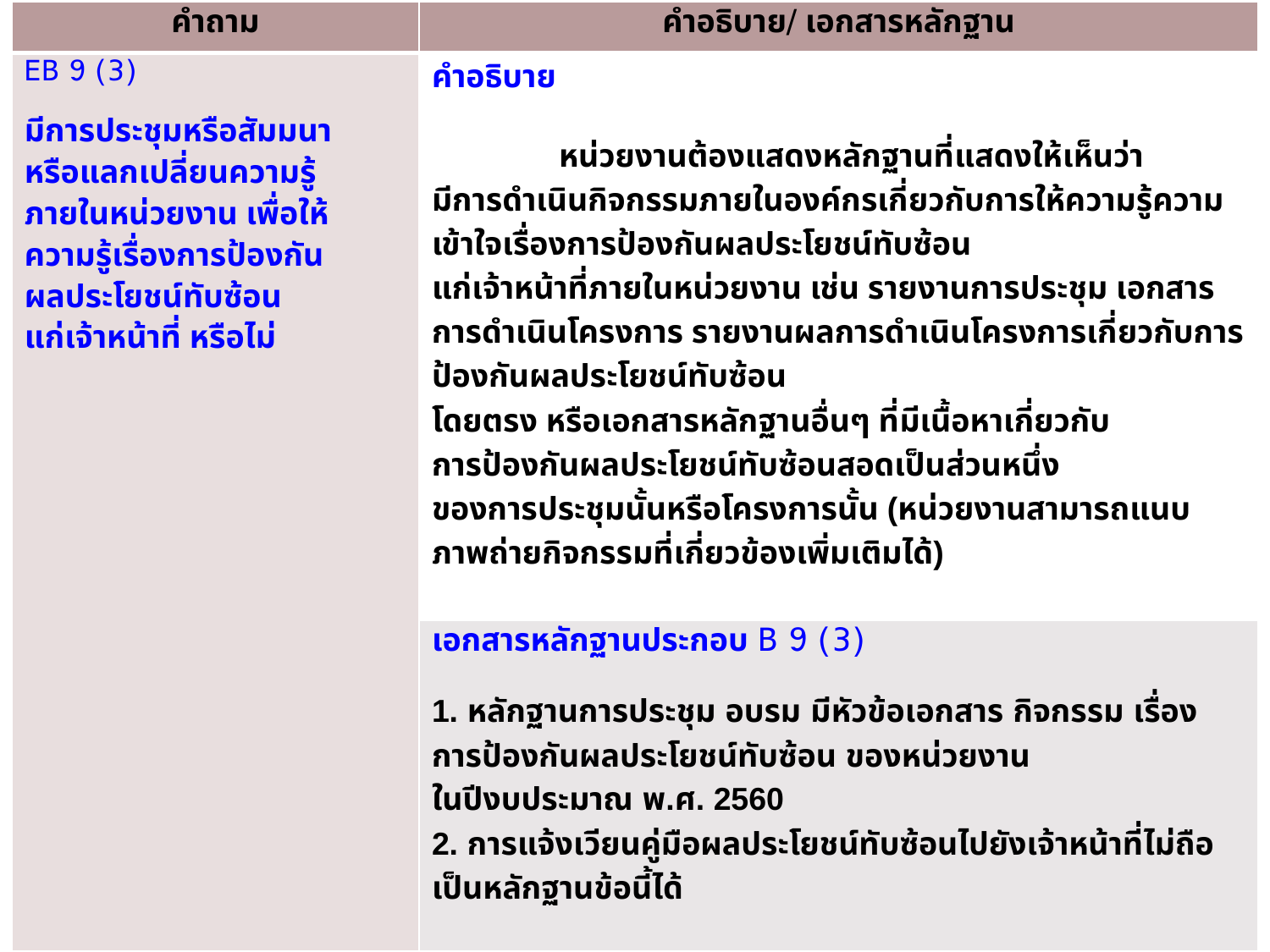

| คำถาม | คำอธิบาย/เอกสารหลักฐาน |
| --- | --- |
| EB 9 (3) มีการประชุมหรือสัมมนา หรือแลกเปลี่ยนความรู้ ภายในหน่วยงาน เพื่อให้ ความรู้เรื่องการป้องกัน ผลประโยชน์ทับซ้อน แก่เจ้าหน้าที่ หรือไม่ | คำอธิบาย หน่วยงานต้องแสดงหลักฐานที่แสดงให้เห็นว่า มีการดำเนินกิจกรรมภายในองค์กรเกี่ยวกับการให้ความรู้ความเข้าใจเรื่องการป้องกันผลประโยชน์ทับซ้อน แก่เจ้าหน้าที่ภายในหน่วยงาน เช่น รายงานการประชุม เอกสารการดำเนินโครงการ รายงานผลการดำเนินโครงการเกี่ยวกับการป้องกันผลประโยชน์ทับซ้อน โดยตรง หรือเอกสารหลักฐานอื่นๆ ที่มีเนื้อหาเกี่ยวกับ การป้องกันผลประโยชน์ทับซ้อนสอดเป็นส่วนหนึ่ง ของการประชุมนั้นหรือโครงการนั้น (หน่วยงานสามารถแนบภาพถ่ายกิจกรรมที่เกี่ยวข้องเพิ่มเติมได้) |
|  | เอกสารหลักฐานประกอบ B 9 (3) 1. หลักฐานการประชุม อบรม มีหัวข้อเอกสาร กิจกรรม เรื่องการป้องกันผลประโยชน์ทับซ้อน ของหน่วยงาน ในปีงบประมาณ พ.ศ. 2560 2. การแจ้งเวียนคู่มือผลประโยชน์ทับซ้อนไปยังเจ้าหน้าที่ไม่ถือเป็นหลักฐานข้อนี้ได้ |